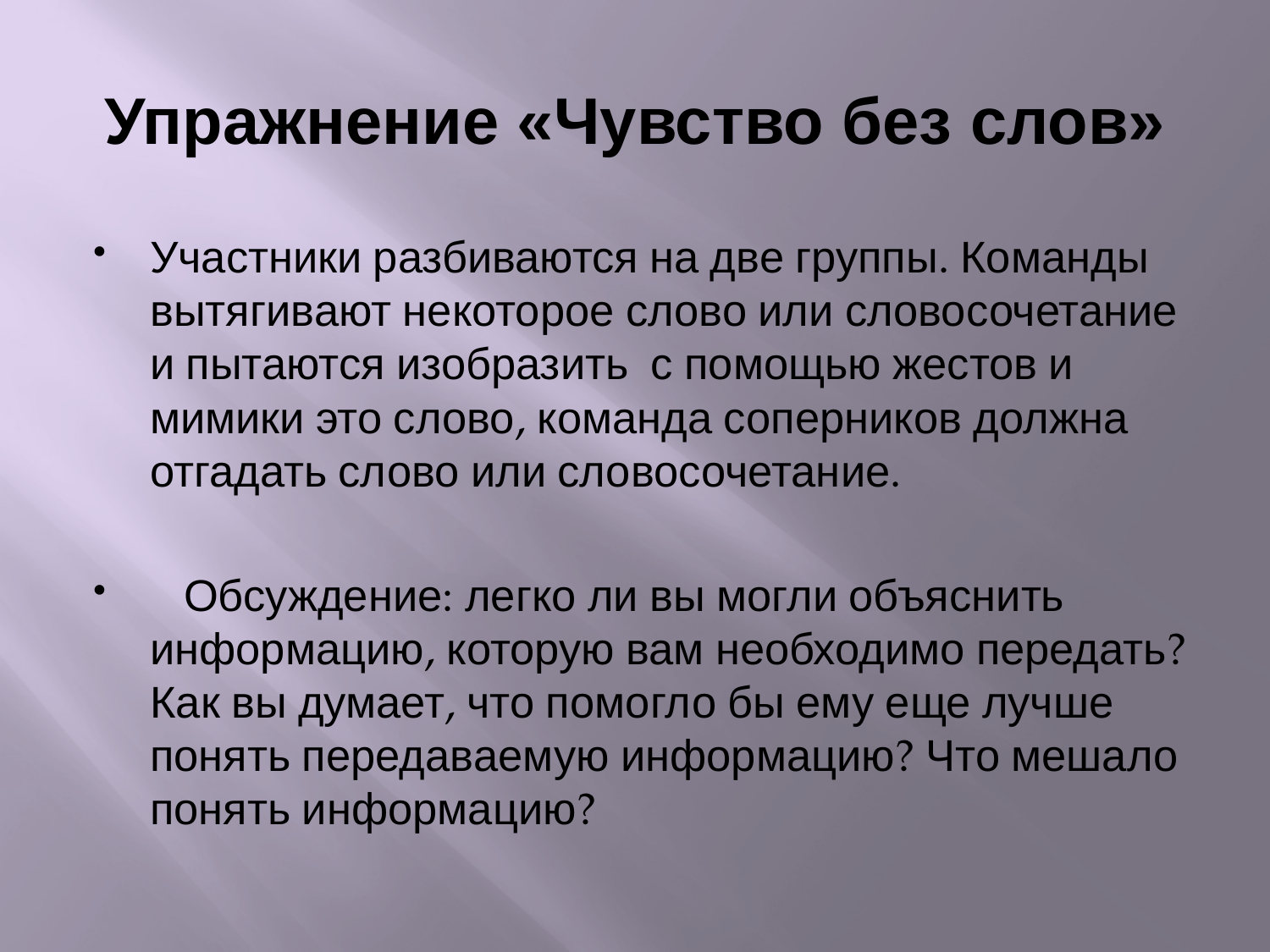

# Упражнение «Чувство без слов»
Участники разбиваются на две группы. Команды вытягивают некоторое слово или словосочетание и пытаются изобразить  с помощью жестов и мимики это слово, команда соперников должна отгадать слово или словосочетание.

   Обсуждение: легко ли вы могли объяснить информацию, которую вам необходимо передать? Как вы думает, что помогло бы ему еще лучше понять передаваемую информацию? Что мешало понять информацию?